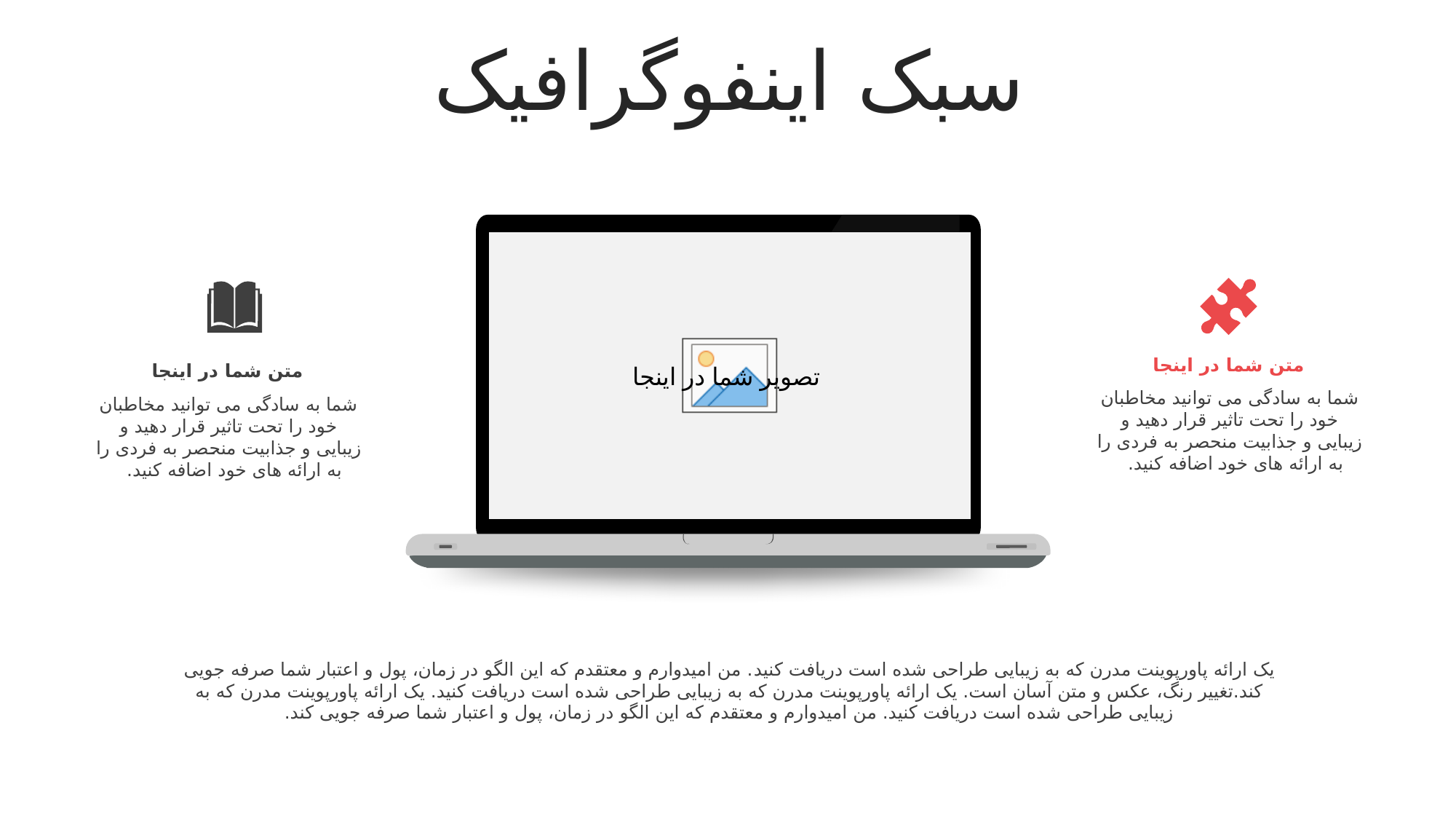

سبک اینفوگرافیک

متن شما در اینجا
شما به سادگی می توانید مخاطبان خود را تحت تاثیر قرار دهید و زیبایی و جذابیت منحصر به فردی را به ارائه های خود اضافه کنید.
متن شما در اینجا
شما به سادگی می توانید مخاطبان خود را تحت تاثیر قرار دهید و زیبایی و جذابیت منحصر به فردی را به ارائه های خود اضافه کنید.
یک ارائه پاورپوینت مدرن که به زیبایی طراحی شده است دریافت کنید. من امیدوارم و معتقدم که این الگو در زمان، پول و اعتبار شما صرفه جویی کند.تغییر رنگ، عکس و متن آسان است. یک ارائه پاورپوینت مدرن که به زیبایی طراحی شده است دریافت کنید. یک ارائه پاورپوینت مدرن که به زیبایی طراحی شده است دریافت کنید. من امیدوارم و معتقدم که این الگو در زمان، پول و اعتبار شما صرفه جویی کند.